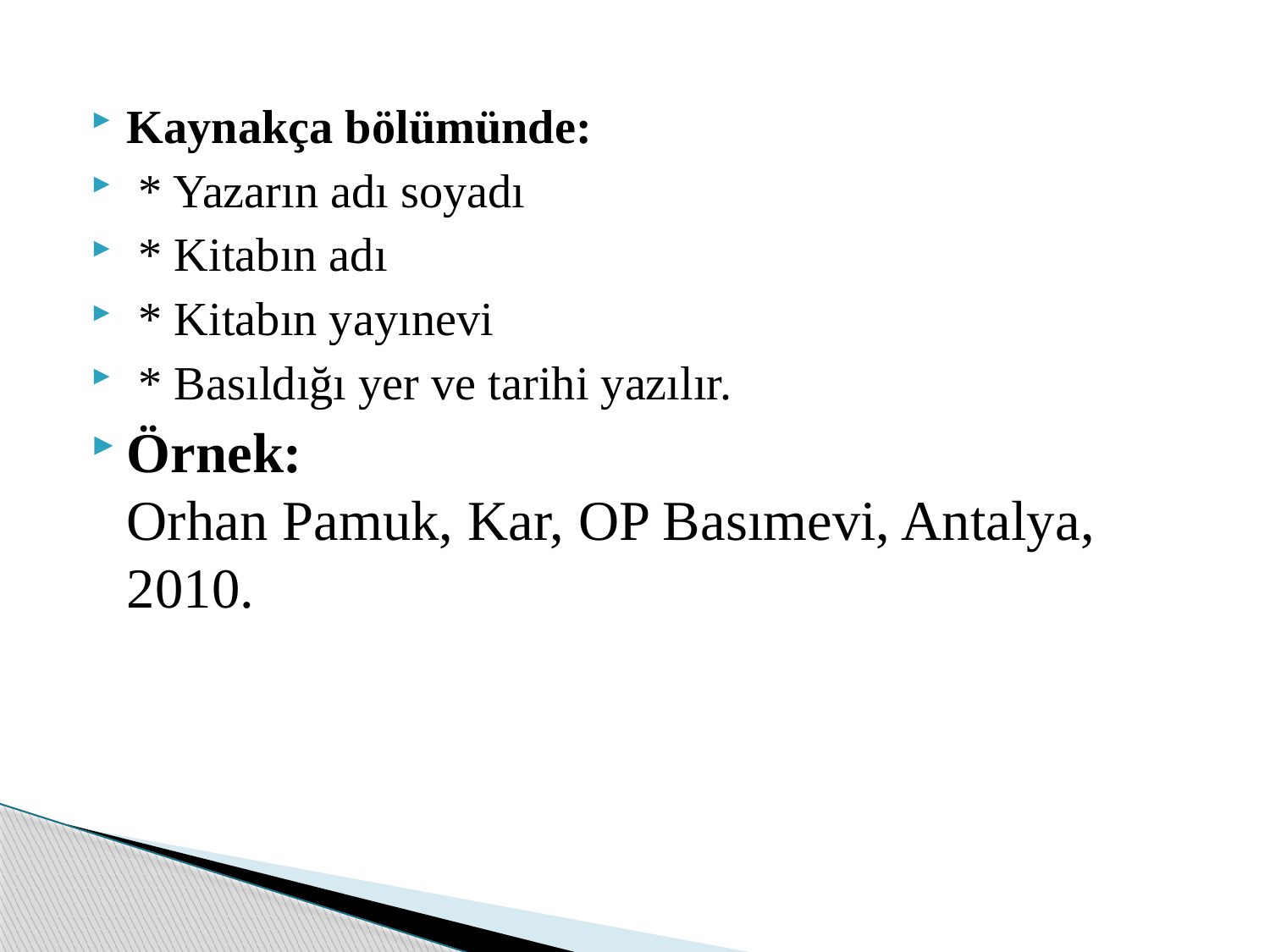

Kaynakça bölümünde:
 * Yazarın adı soyadı
 * Kitabın adı
 * Kitabın yayınevi
 * Basıldığı yer ve tarihi yazılır.
Örnek:
Orhan Pamuk, Kar, OP Basımevi, Antalya, 2010.